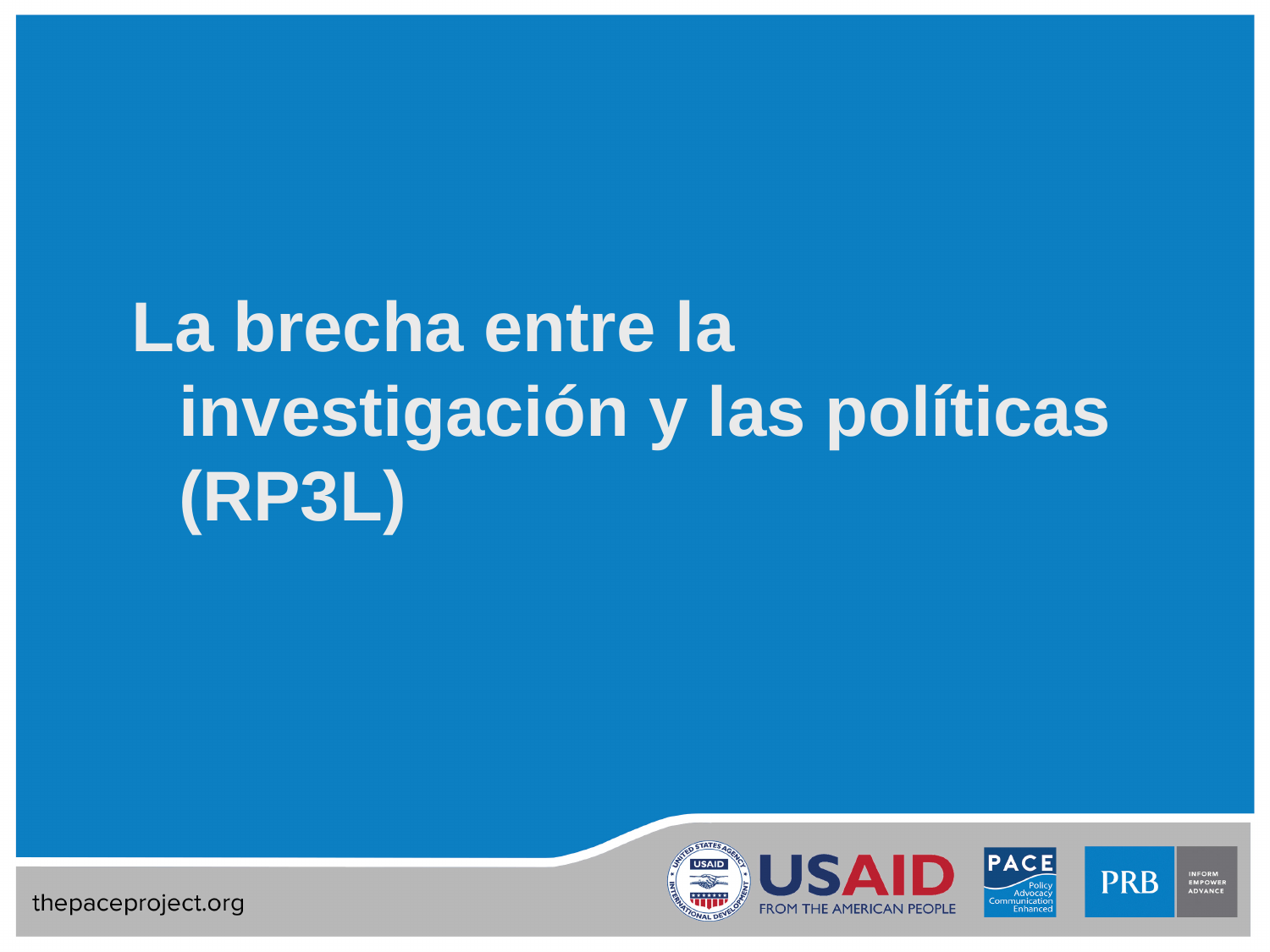

La brecha entre la investigación y las políticas (RP3L)